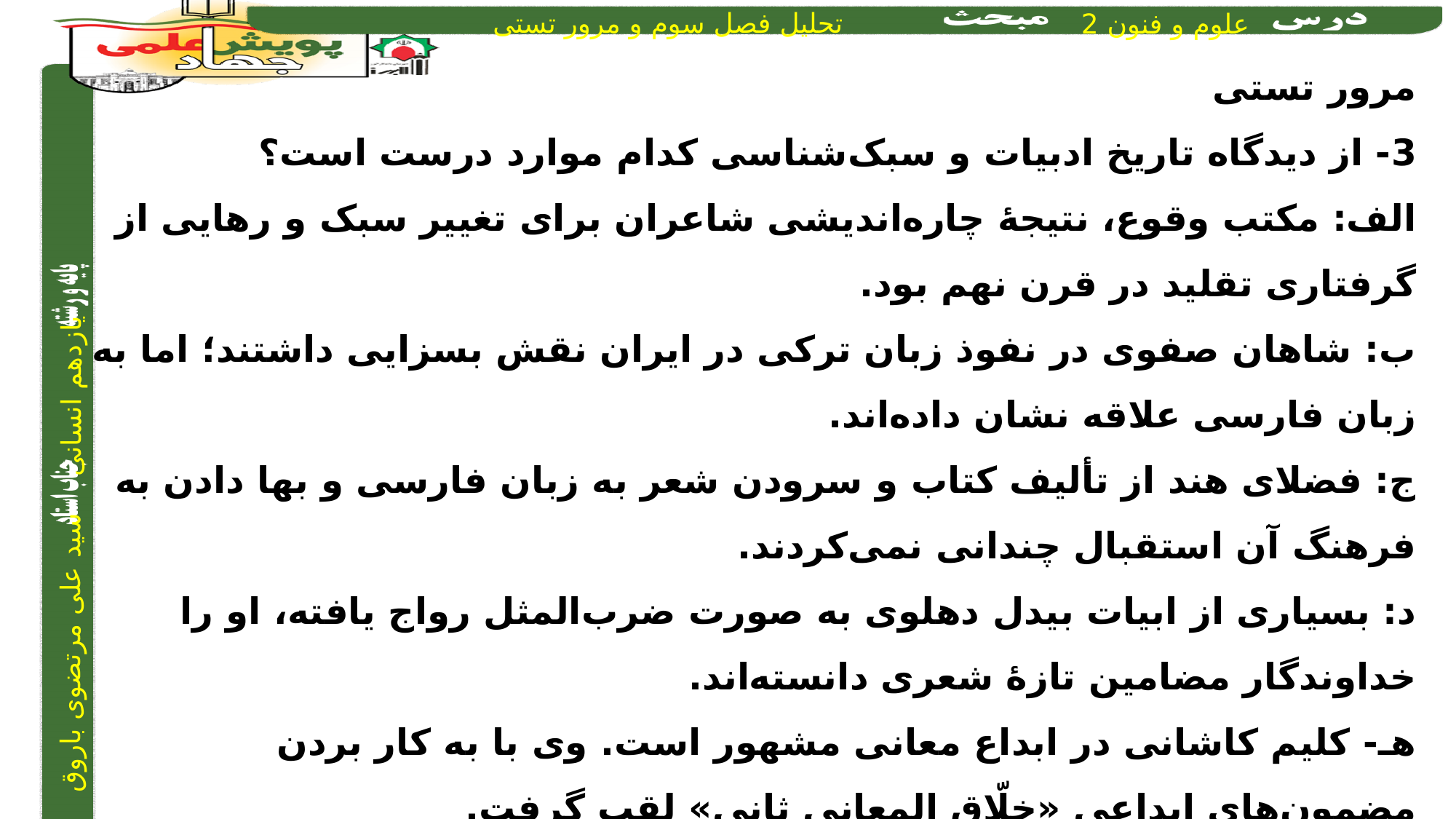

مرور تستی
3- از دیدگاه تاریخ ادبیات و سبک‌شناسی کدام موارد درست است؟
الف: مکتب وقوع، نتیجۀ چاره‌اندیشی شاعران برای تغییر سبک و رهایی از گرفتاری تقلید در قرن نهم بود.
ب: شاهان صفوی در نفوذ زبان ترکی در ایران نقش بسزایی داشتند؛ اما به زبان فارسی علاقه نشان داده‌اند.
ج: فضلای هند از تألیف کتاب و سرودن شعر به زبان فارسی و بها دادن به فرهنگ آن استقبال چندانی نمی‌کردند.
د: بسیاری از ابیات بیدل دهلوی به صورت ضرب‌المثل رواج یافته، او را خداوندگار مضامین تازۀ شعری دانسته‌اند.
هـ- کلیم کاشانی در ابداع معانی مشهور است. وی با به کار بردن مضمون‌های ابداعی «خلّاق المعانی ثانی» لقب گرفت.
1)«الف» - «د» - «هـ»	2) ب» - «ج» - «د»	3) «الف» - «ب»- «ج»	4)«الف»- «ب» - «هـ»
4